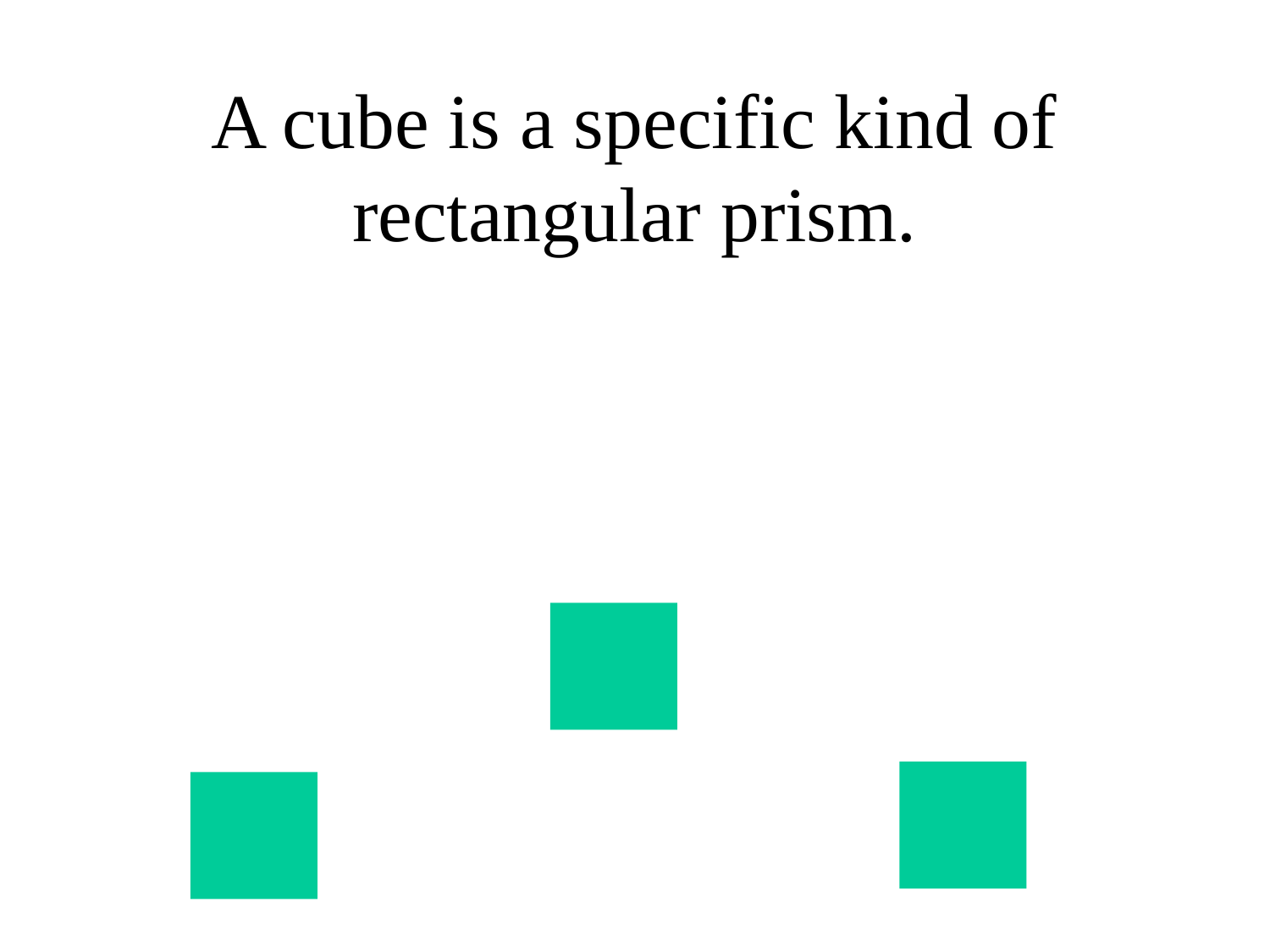

# A cube is a specific kind of rectangular prism.